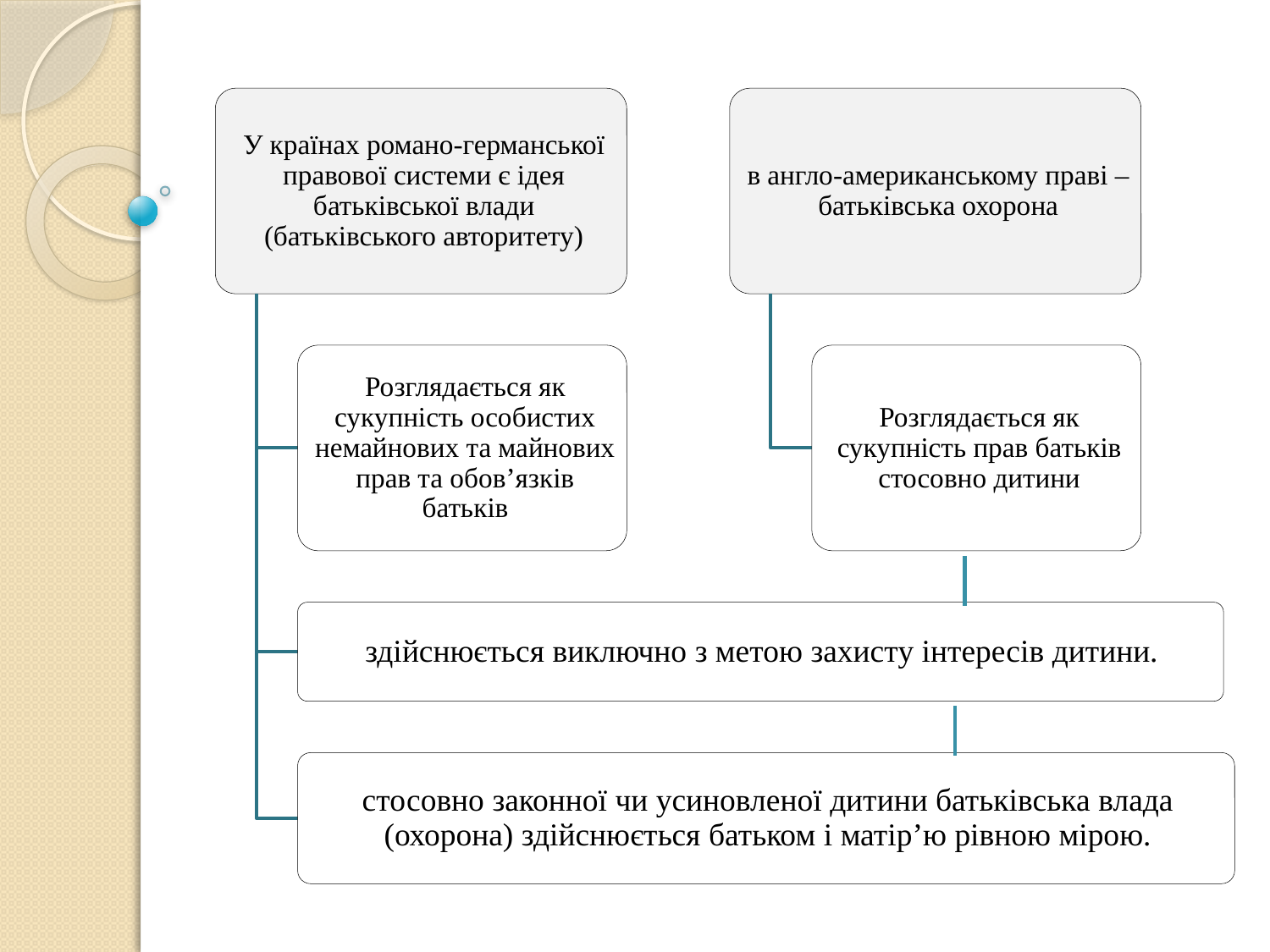

У країнах романо-германської правової системи є ідея батьківської влади (батьківського авторитету)
Розглядається як сукупність особистих немайнових та майнових прав та обов’язків батьків
здійснюється виключно з метою захисту інтересів дитини.
стосовно законної чи усиновленої дитини батьківська влада (охорона) здійснюється батьком і матір’ю рівною мірою.
в англо-американському праві – батьківська охорона
Розглядається як сукупність прав батьків стосовно дитини